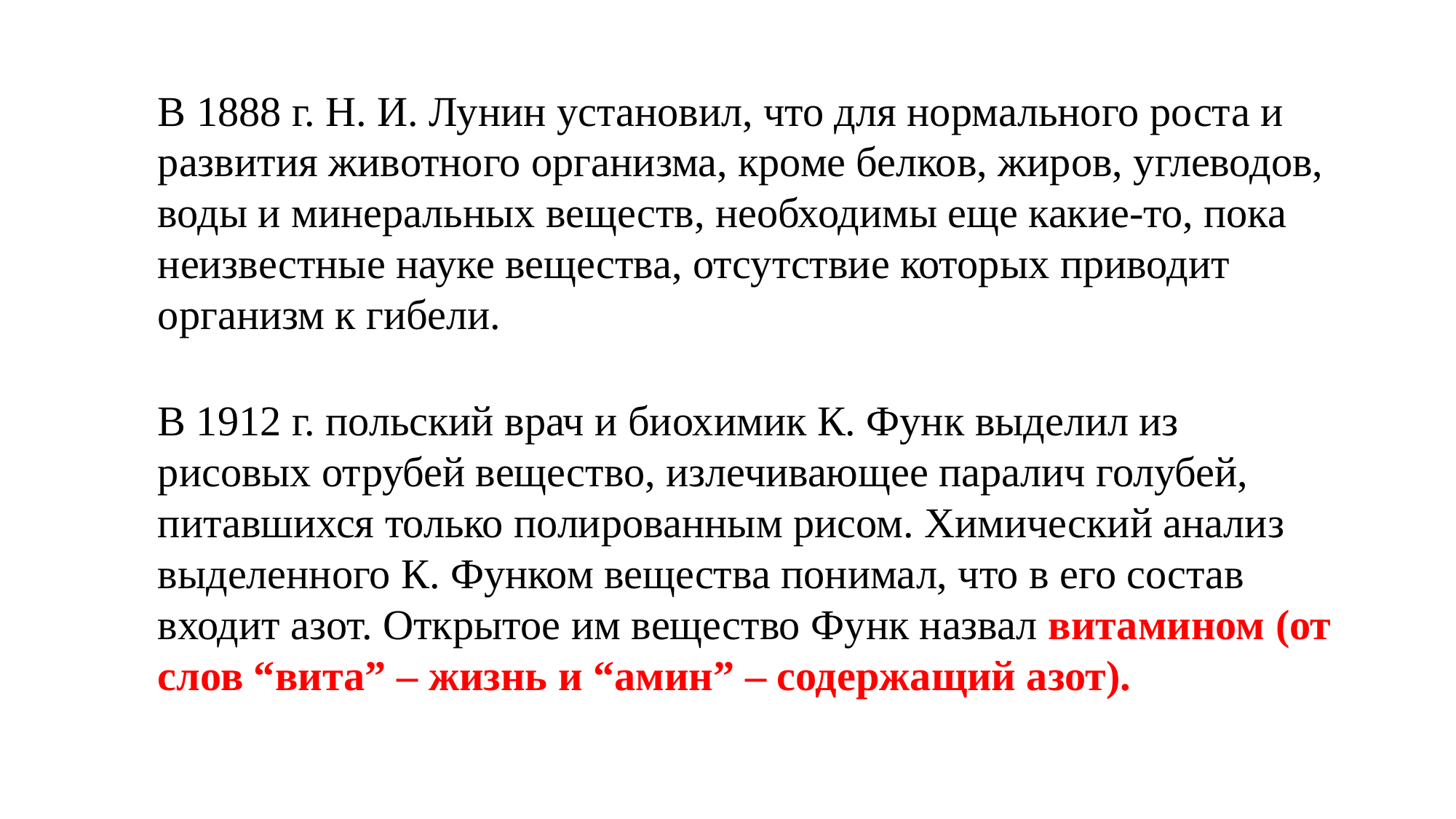

В 1888 г. Н. И. Лунин установил, что для нормального роста и развития животного организма, кроме белков, жиров, углеводов, воды и минеральных веществ, необходимы еще какие-то, пока неизвестные науке вещества, отсутствие которых приводит организм к гибели.
В 1912 г. польский врач и биохимик К. Функ выделил из рисовых отрубей вещество, излечивающее паралич голубей, питавшихся только полированным рисом. Химический анализ выделенного К. Функом вещества понимал, что в его состав входит азот. Открытое им вещество Функ назвал витамином (от слов “вита” – жизнь и “амин” – содержащий азот).